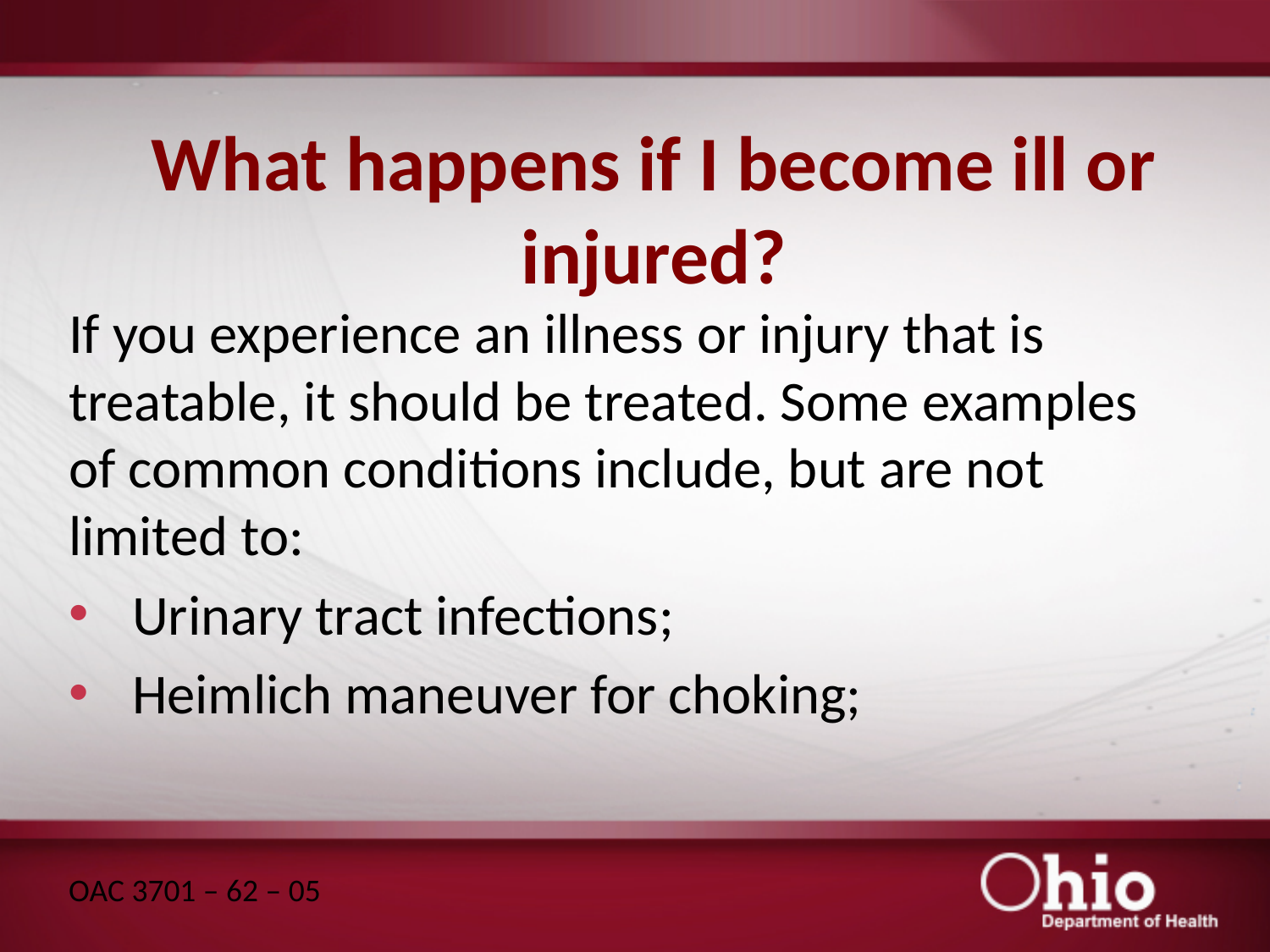

# What happens if I become ill or injured?

If you experience an illness or injury that is treatable, it should be treated. Some examples of common conditions include, but are not limited to:
Urinary tract infections;
Heimlich maneuver for choking;

OAC 3701 – 62 – 05